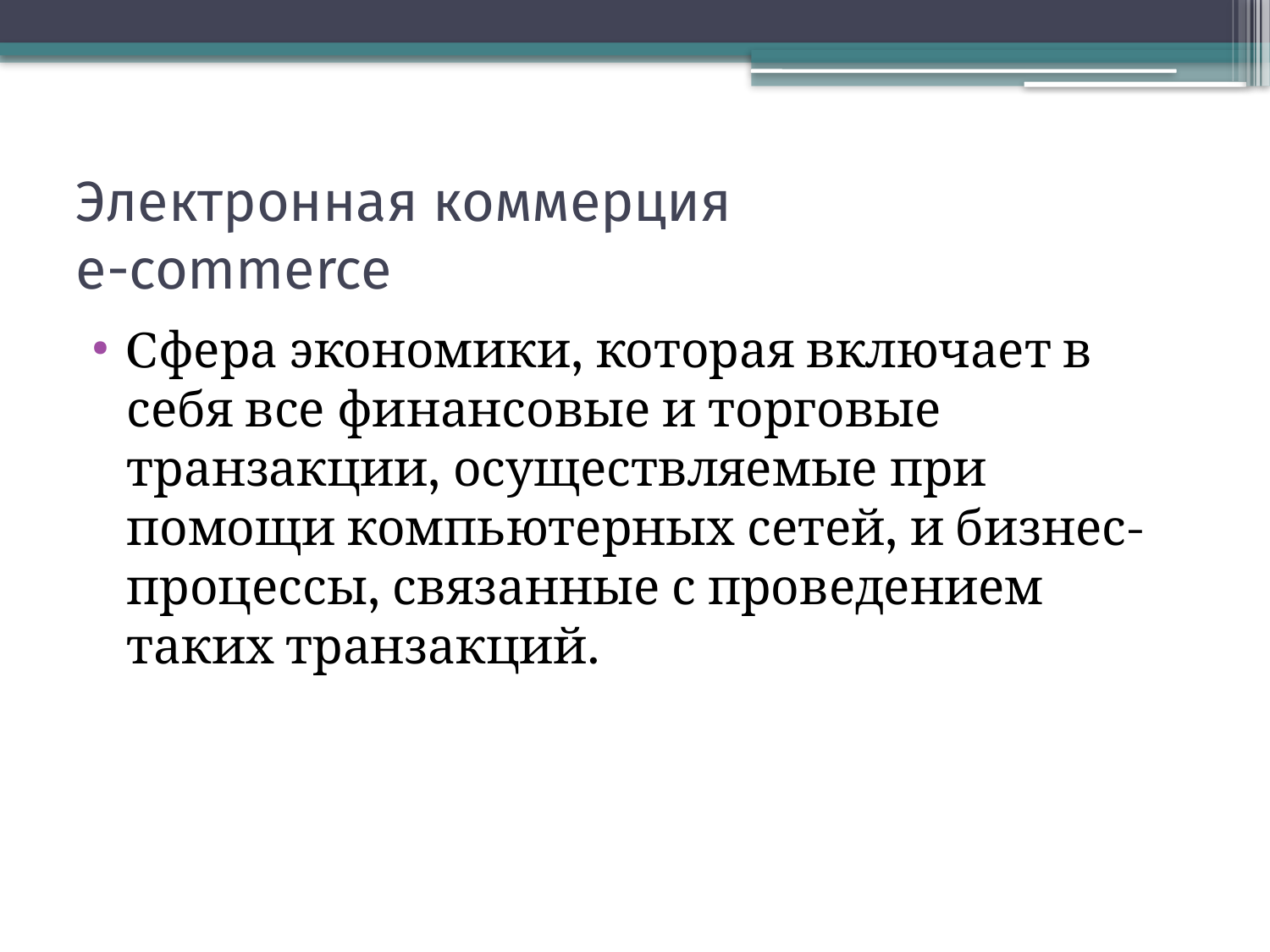

# Электронная коммерция e-commerce
Cфера экономики, которая включает в себя все финансовые и торговые транзакции, осуществляемые при помощи компьютерных сетей, и бизнес-процессы, связанные с проведением таких транзакций.